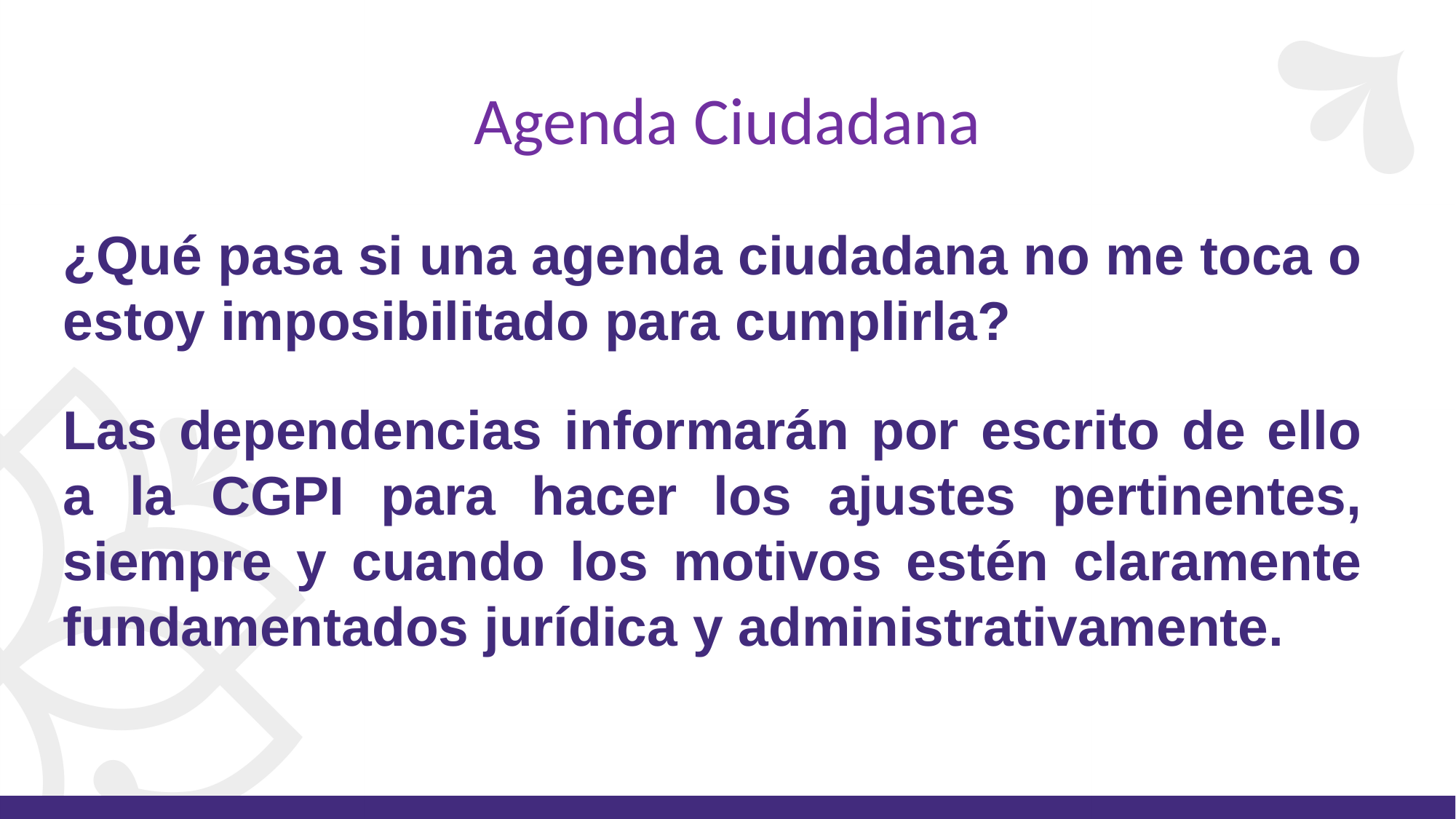

# Agenda Ciudadana
¿Qué pasa si una agenda ciudadana no me toca o estoy imposibilitado para cumplirla?

Las dependencias informarán por escrito de ello a la CGPI para hacer los ajustes pertinentes, siempre y cuando los motivos estén claramente fundamentados jurídica y administrativamente.